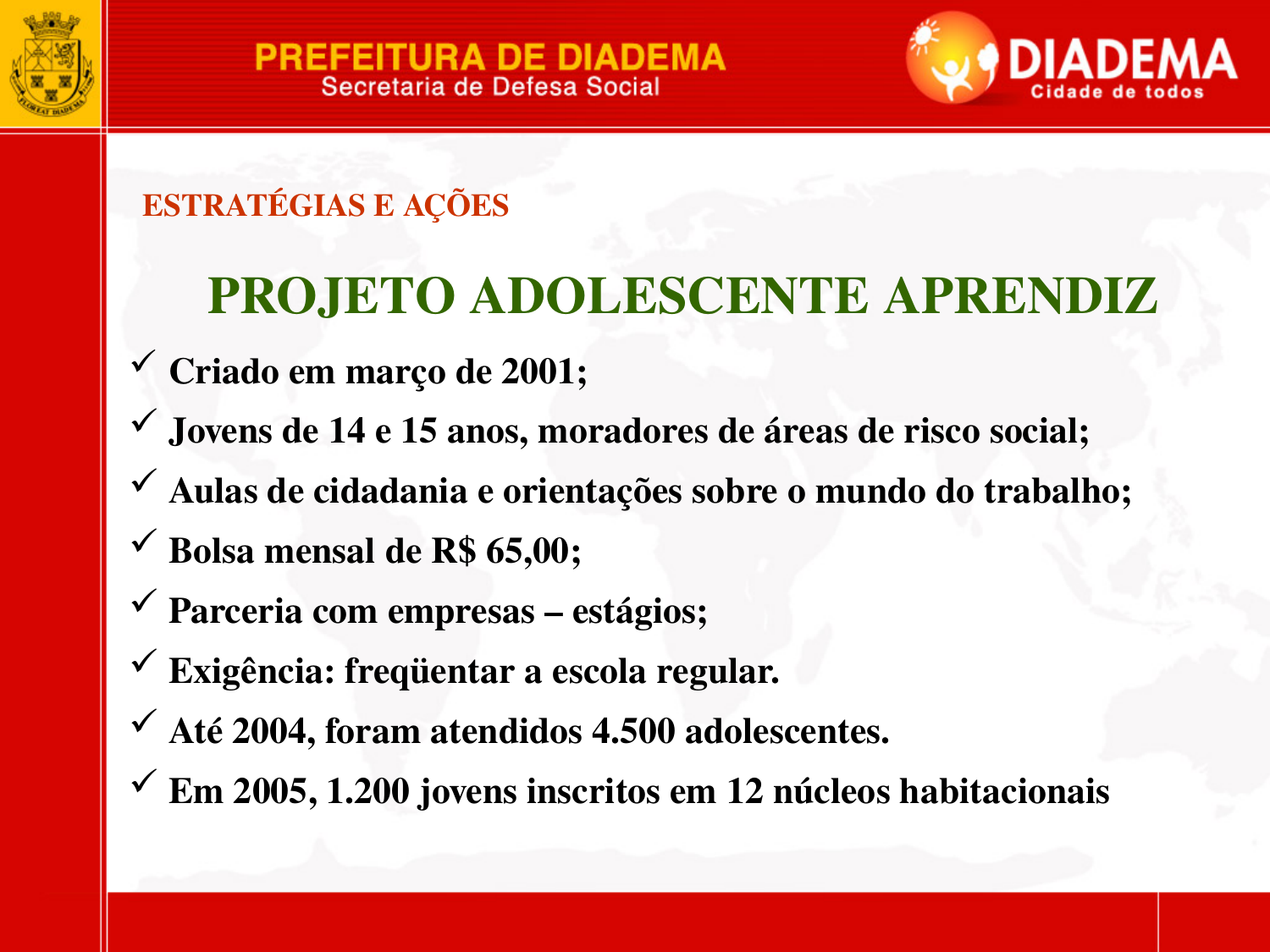

ESTRATÉGIAS E AÇÕES

PROJETO ADOLESCENTE APRENDIZ

 Criado em março de 2001;
 Jovens de 14 e 15 anos, moradores de áreas de risco social;
 Aulas de cidadania e orientações sobre o mundo do trabalho;
 Bolsa mensal de R$ 65,00;
 Parceria com empresas – estágios;
 Exigência: freqüentar a escola regular.
 Até 2004, foram atendidos 4.500 adolescentes.
 Em 2005, 1.200 jovens inscritos em 12 núcleos habitacionais